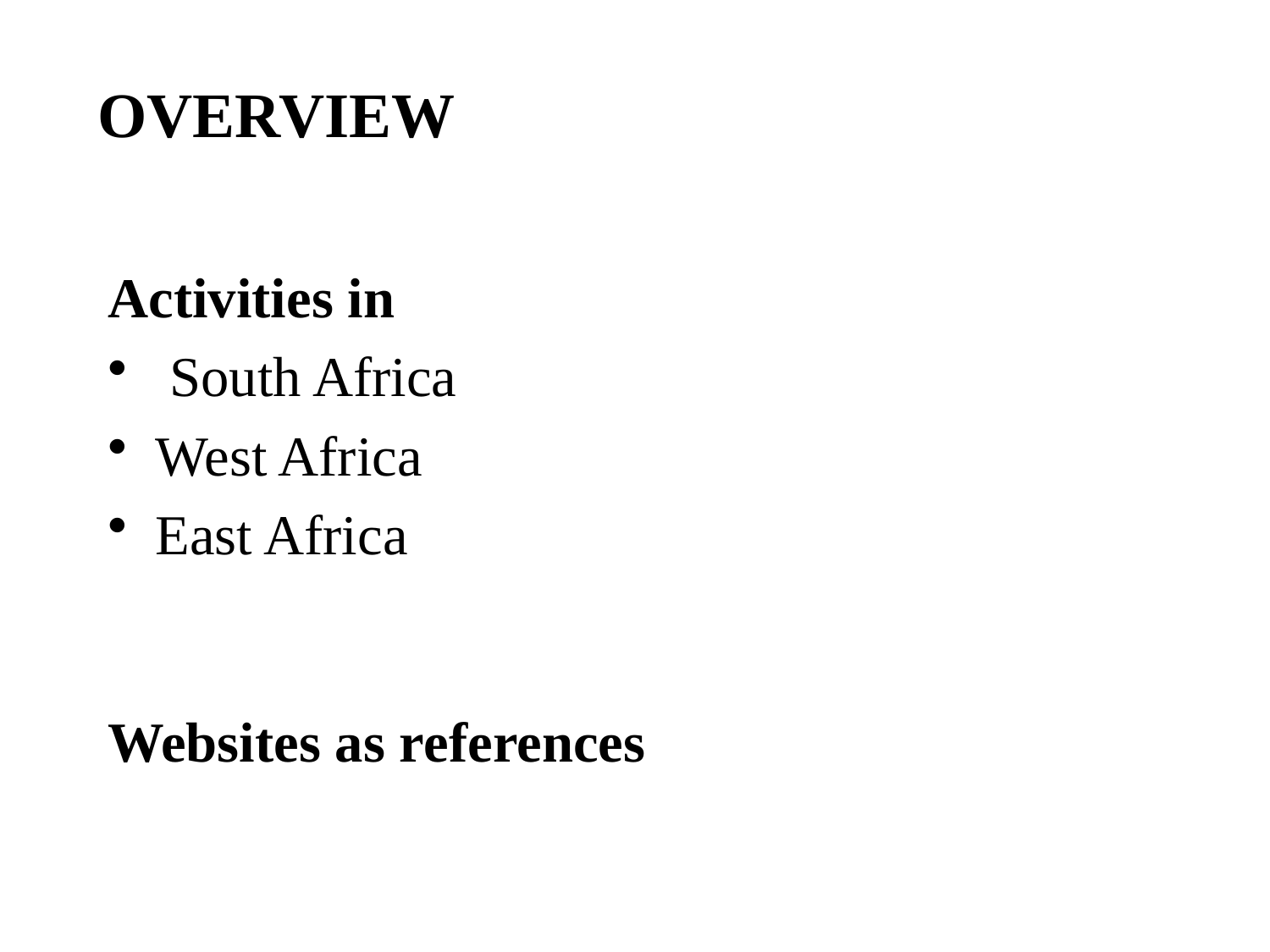

# OVERVIEW

Activities in
 South Africa
West Africa
East Africa

Websites as references